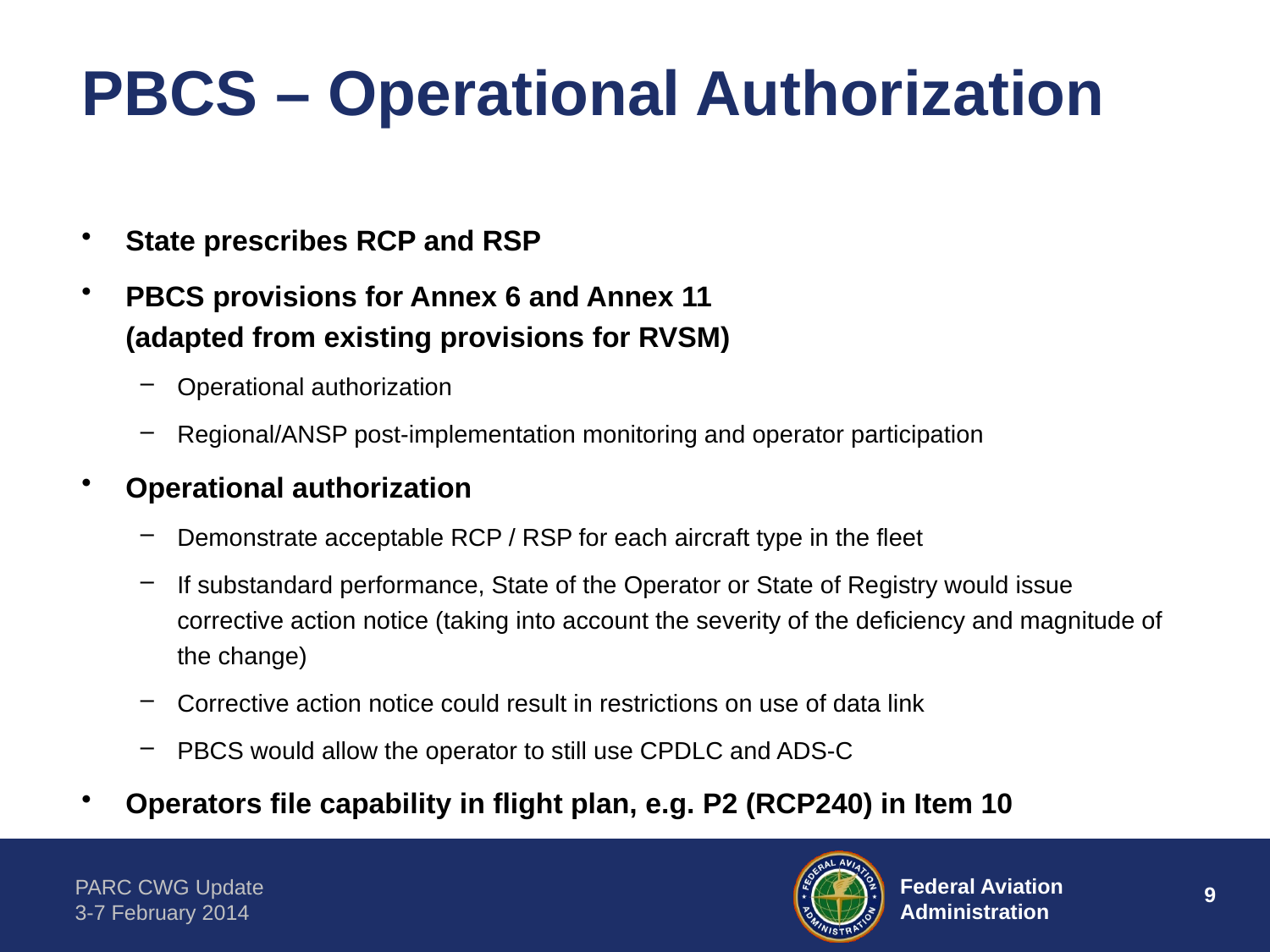

# PBCS – Operational Authorization
State prescribes RCP and RSP
PBCS provisions for Annex 6 and Annex 11
(adapted from existing provisions for RVSM)
Operational authorization
Regional/ANSP post-implementation monitoring and operator participation
Operational authorization
Demonstrate acceptable RCP / RSP for each aircraft type in the fleet
If substandard performance, State of the Operator or State of Registry would issue corrective action notice (taking into account the severity of the deficiency and magnitude of the change)
Corrective action notice could result in restrictions on use of data link
PBCS would allow the operator to still use CPDLC and ADS-C
Operators file capability in flight plan, e.g. P2 (RCP240) in Item 10